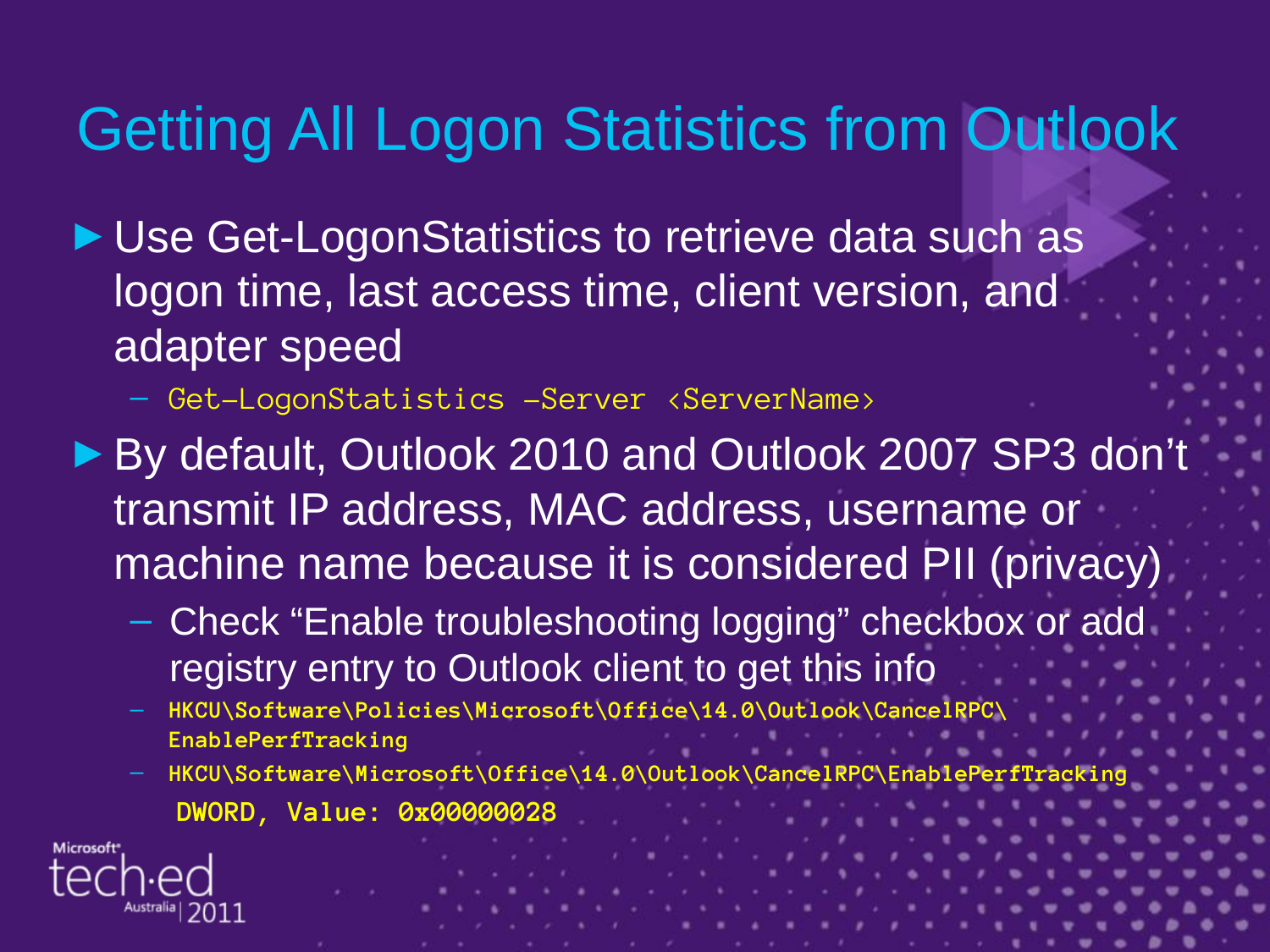

# Getting All Logon Statistics from Outlook
Use Get-LogonStatistics to retrieve data such as logon time, last access time, client version, and adapter speed
Get-LogonStatistics -Server <ServerName>
By default, Outlook 2010 and Outlook 2007 SP3 don’t transmit IP address, MAC address, username or machine name because it is considered PII (privacy)
Check “Enable troubleshooting logging” checkbox or add registry entry to Outlook client to get this info
HKCU\Software\Policies\Microsoft\Office\14.0\Outlook\CancelRPC\EnablePerfTracking
HKCU\Software\Microsoft\Office\14.0\Outlook\CancelRPC\EnablePerfTracking
DWORD, Value: 0x00000028